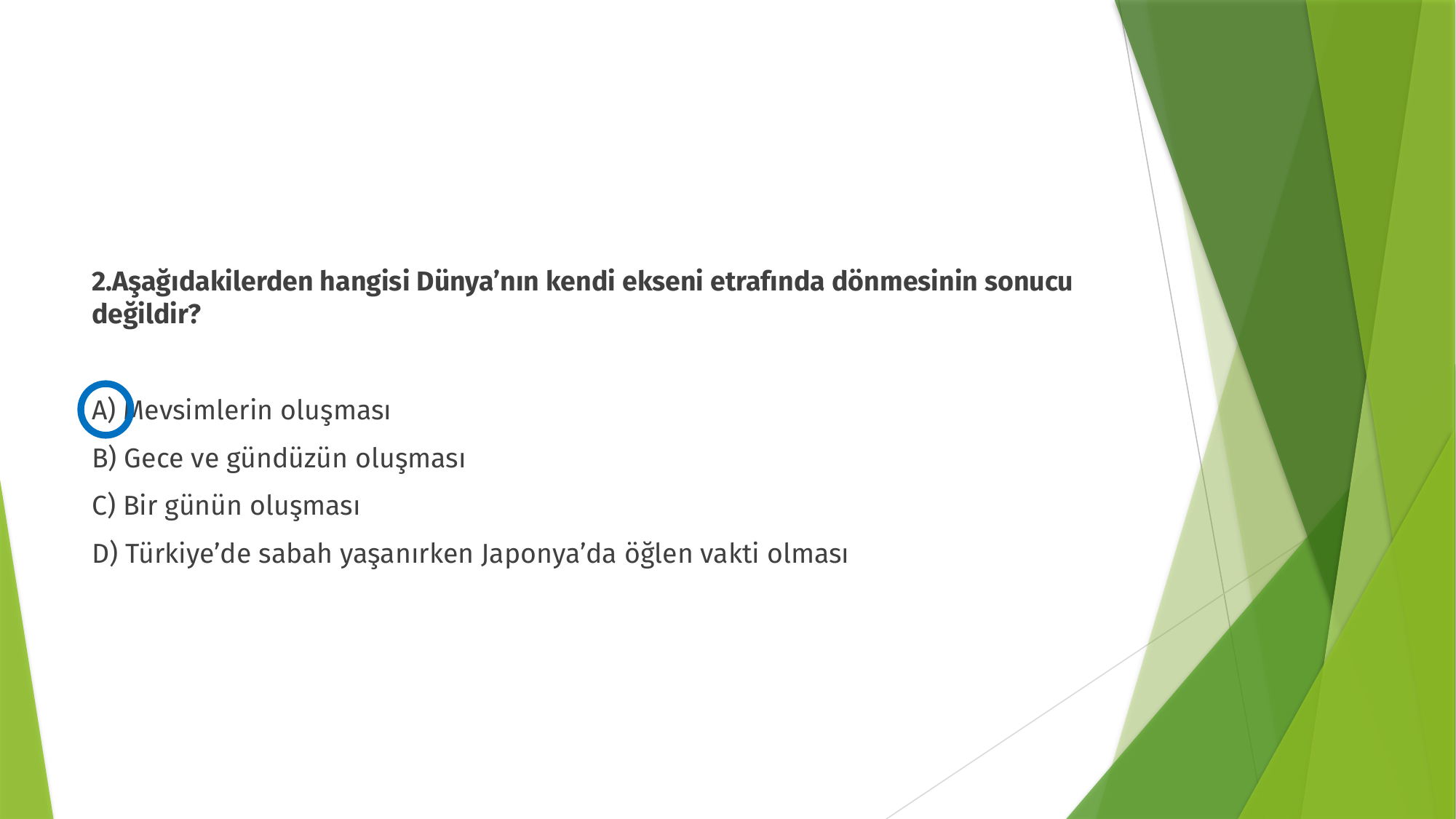

#
2.Aşağıdakilerden hangisi Dünya’nın kendi ekseni etrafında dönmesinin sonucu  değildir?

A) Mevsimlerin oluşması
B) Gece ve gündüzün oluşması
C) Bir günün oluşması
D) Türkiye’de sabah yaşanırken Japonya’da öğlen vakti olması